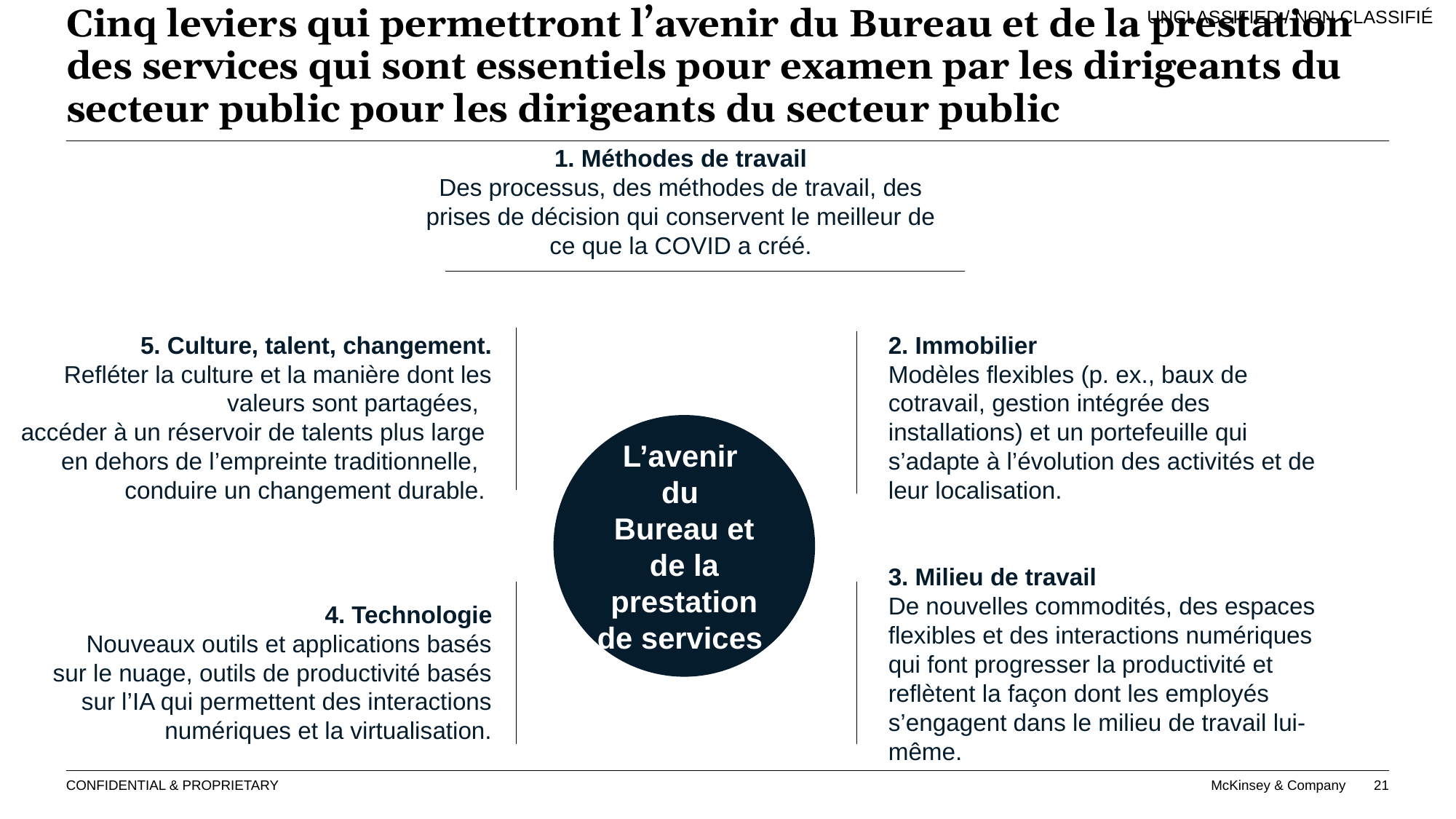

# Cinq leviers qui permettront l’avenir du Bureau et de la prestation des services qui sont essentiels pour examen par les dirigeants du secteur public pour les dirigeants du secteur public
Megan
1. Méthodes de travail
Des processus, des méthodes de travail, des prises de décision qui conservent le meilleur de ce que la COVID a créé.
5. Culture, talent, changement.
Refléter la culture et la manière dont les valeurs sont partagées,
accéder à un réservoir de talents plus large
 en dehors de l’empreinte traditionnelle,
conduire un changement durable.
2. Immobilier
Modèles flexibles (p. ex., baux de cotravail, gestion intégrée des installations) et un portefeuille qui s’adapte à l’évolution des activités et de leur localisation.
L’avenir
du
Bureau et de la prestation de services
3. Milieu de travail
De nouvelles commodités, des espaces flexibles et des interactions numériques qui font progresser la productivité et reflètent la façon dont les employés s’engagent dans le milieu de travail lui-même.
4. Technologie
Nouveaux outils et applications basés sur le nuage, outils de productivité basés sur l’IA qui permettent des interactions numériques et la virtualisation.